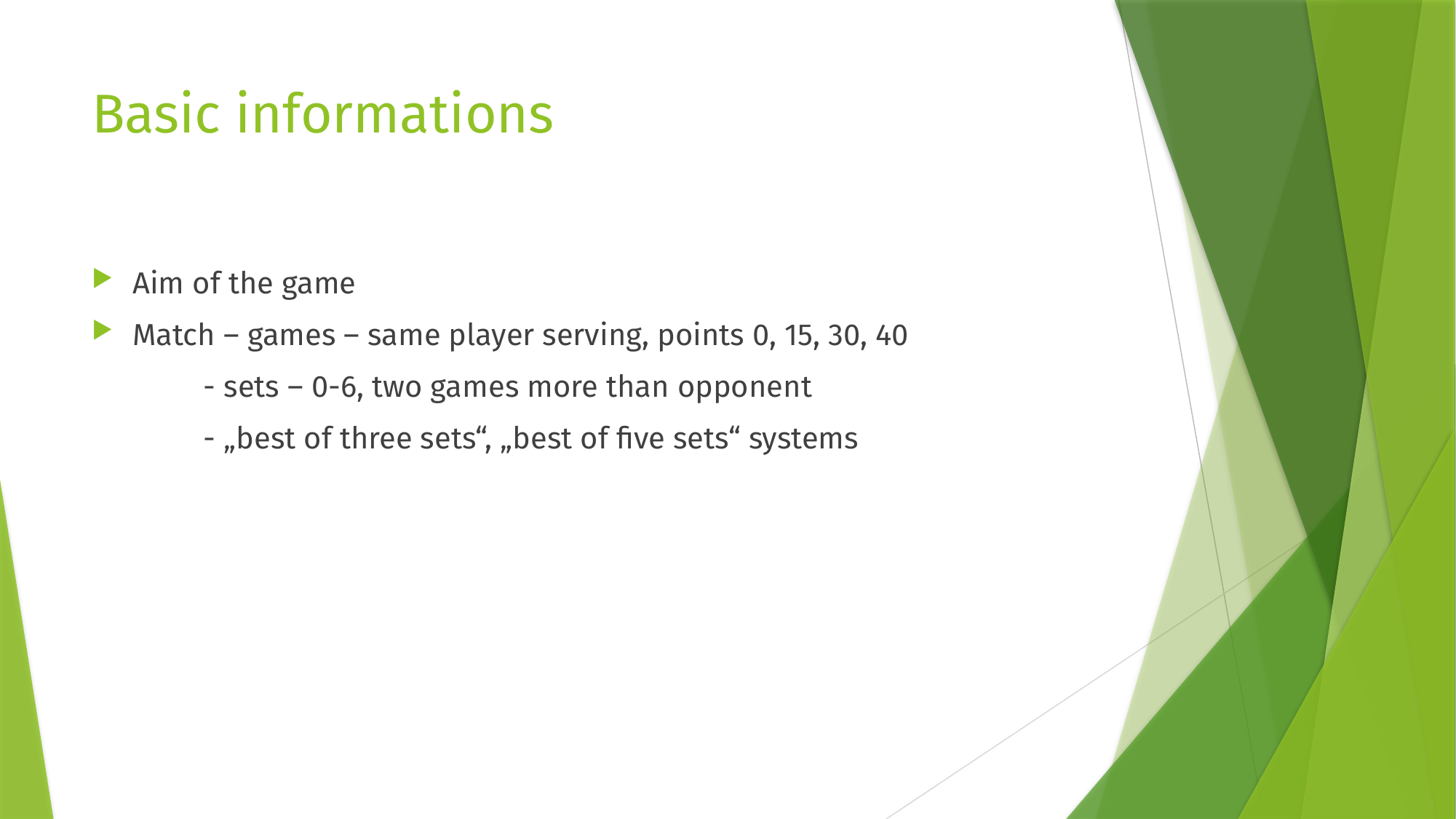

# Basic informations
Aim of the game
Match – games – same player serving, points 0, 15, 30, 40
              - sets – 0-6, two games more than opponent
              - „best of three sets“, „best of five sets“ systems